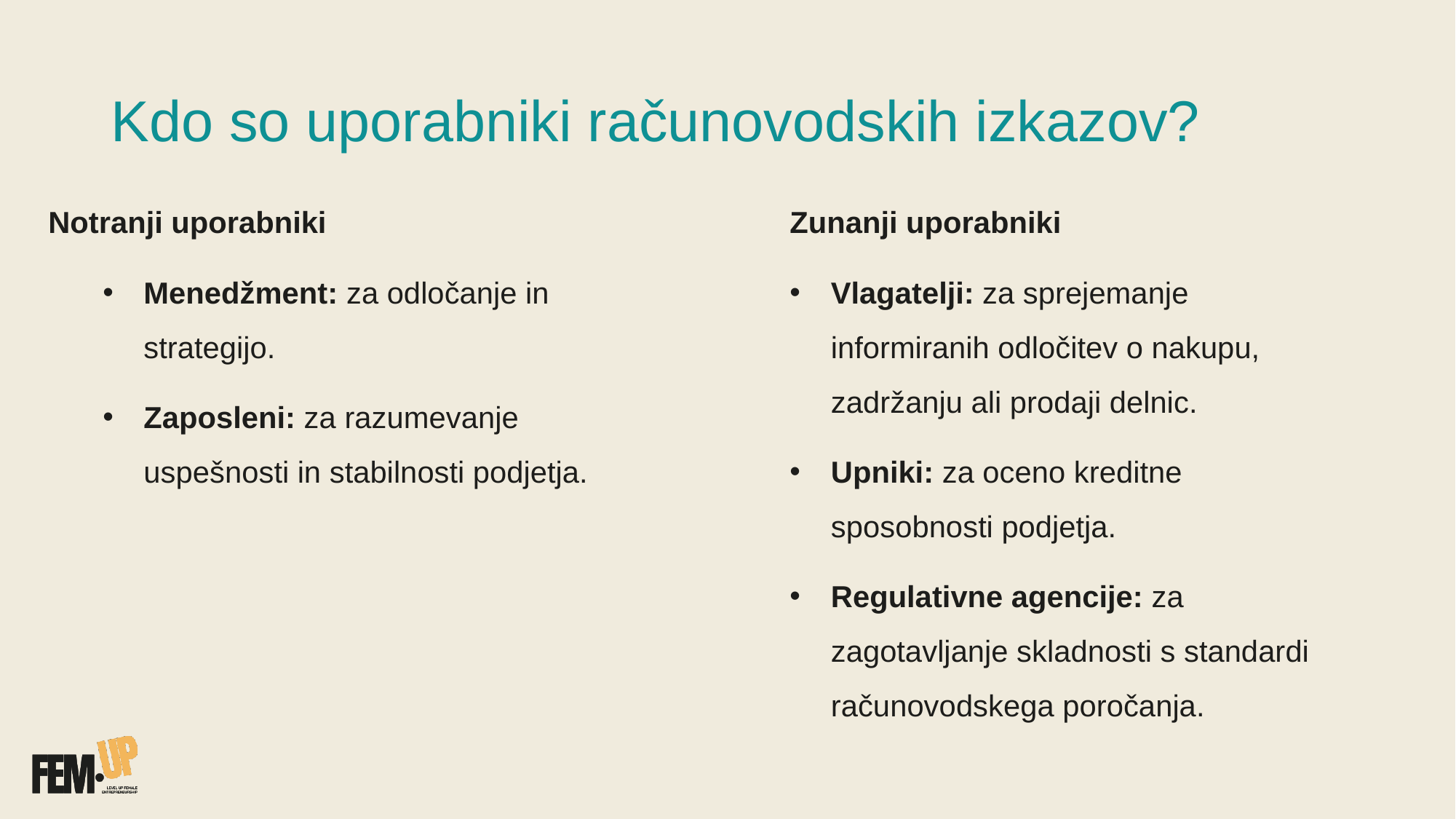

# Kdo so uporabniki računovodskih izkazov?
Zunanji uporabniki
Vlagatelji: za sprejemanje informiranih odločitev o nakupu, zadržanju ali prodaji delnic.
Upniki: za oceno kreditne sposobnosti podjetja.
Regulativne agencije: za zagotavljanje skladnosti s standardi računovodskega poročanja.

Notranji uporabniki
Menedžment: za odločanje in strategijo.
Zaposleni: za razumevanje uspešnosti in stabilnosti podjetja.